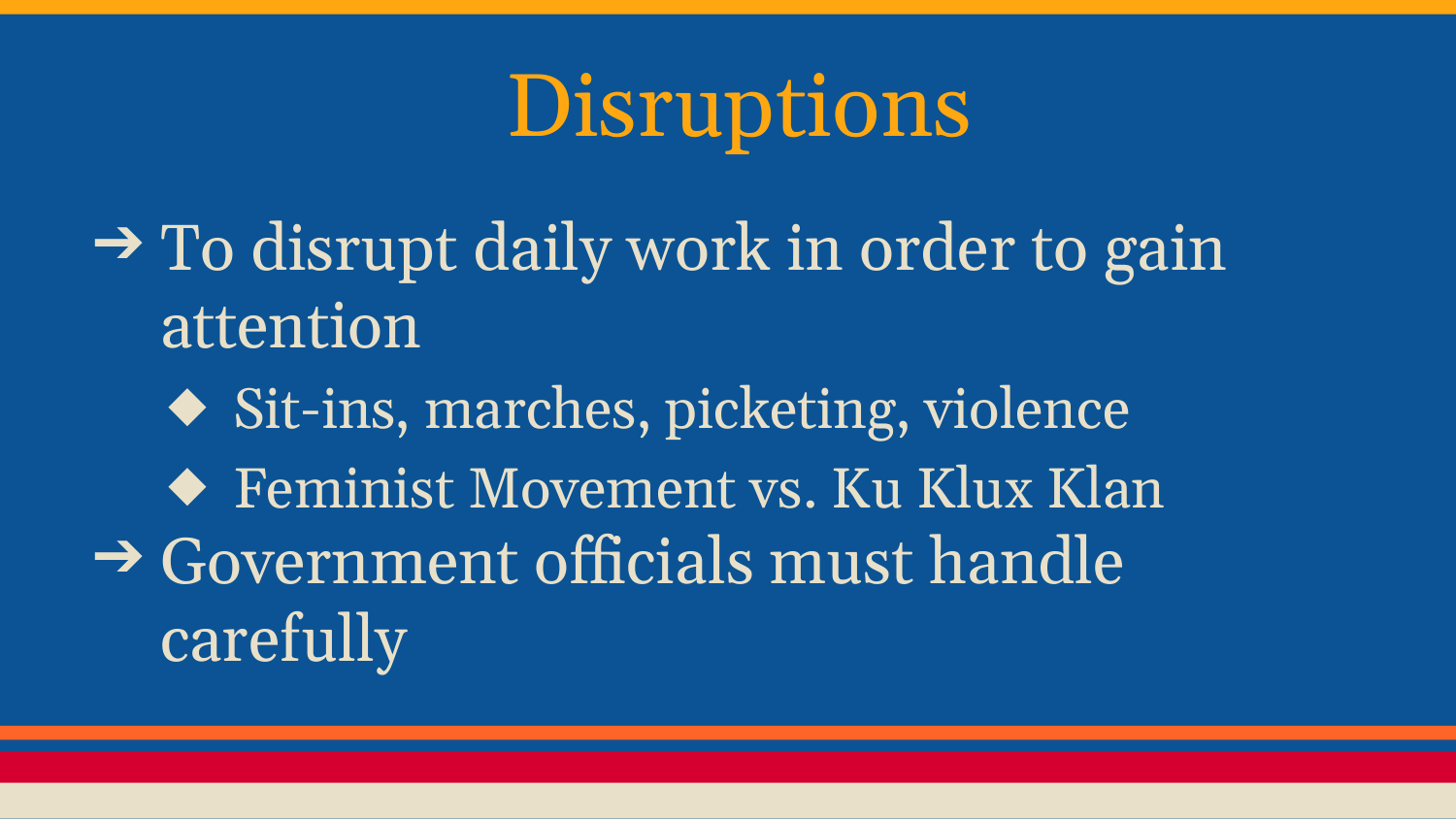

# Disruptions
To disrupt daily work in order to gain attention
Sit-ins, marches, picketing, violence
Feminist Movement vs. Ku Klux Klan
Government officials must handle carefully